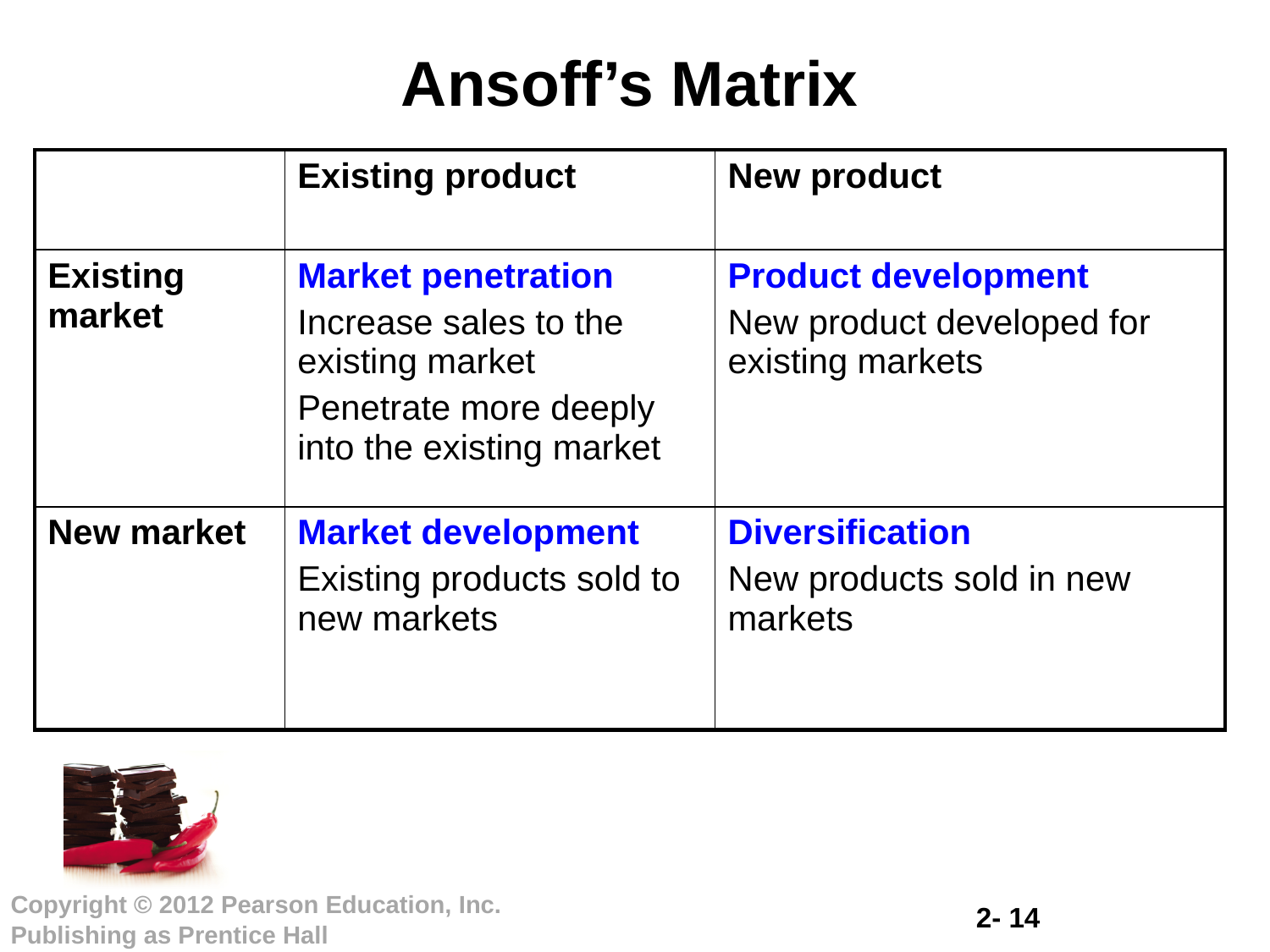

# Ansoff’s Matrix
|  | Existing product | New product |
| --- | --- | --- |
| Existing market | Market penetration Increase sales to the existing market Penetrate more deeply into the existing market | Product development New product developed for existing markets |
| New market | Market development Existing products sold to new markets | Diversification New products sold in new markets |